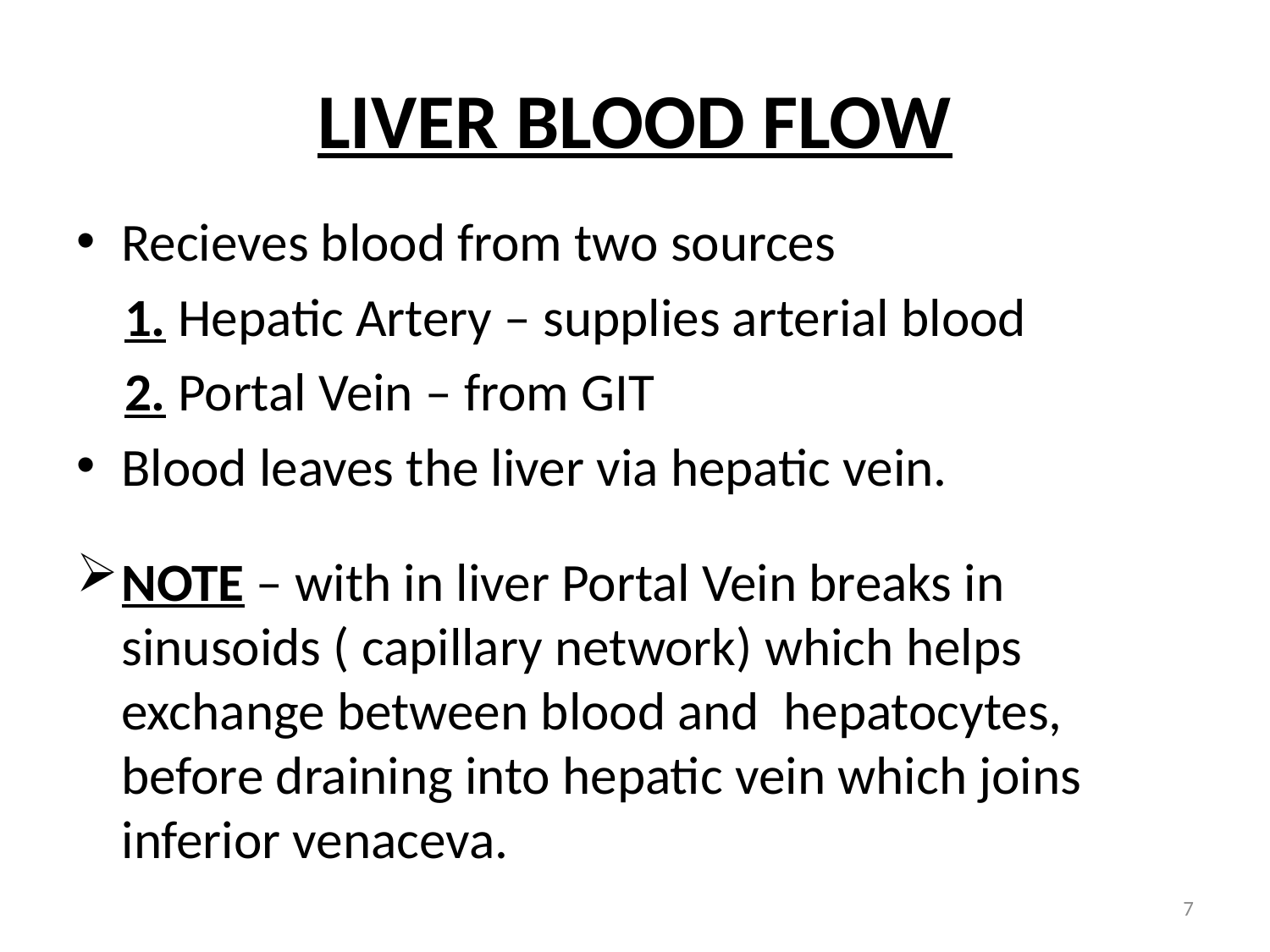

# LIVER BLOOD FLOW
Recieves blood from two sources
    1. Hepatic Artery – supplies arterial blood
    2. Portal Vein – from GIT
Blood leaves the liver via hepatic vein.

NOTE – with in liver Portal Vein breaks in sinusoids ( capillary network) which helps exchange between blood and  hepatocytes, before draining into hepatic vein which joins inferior venaceva.
7